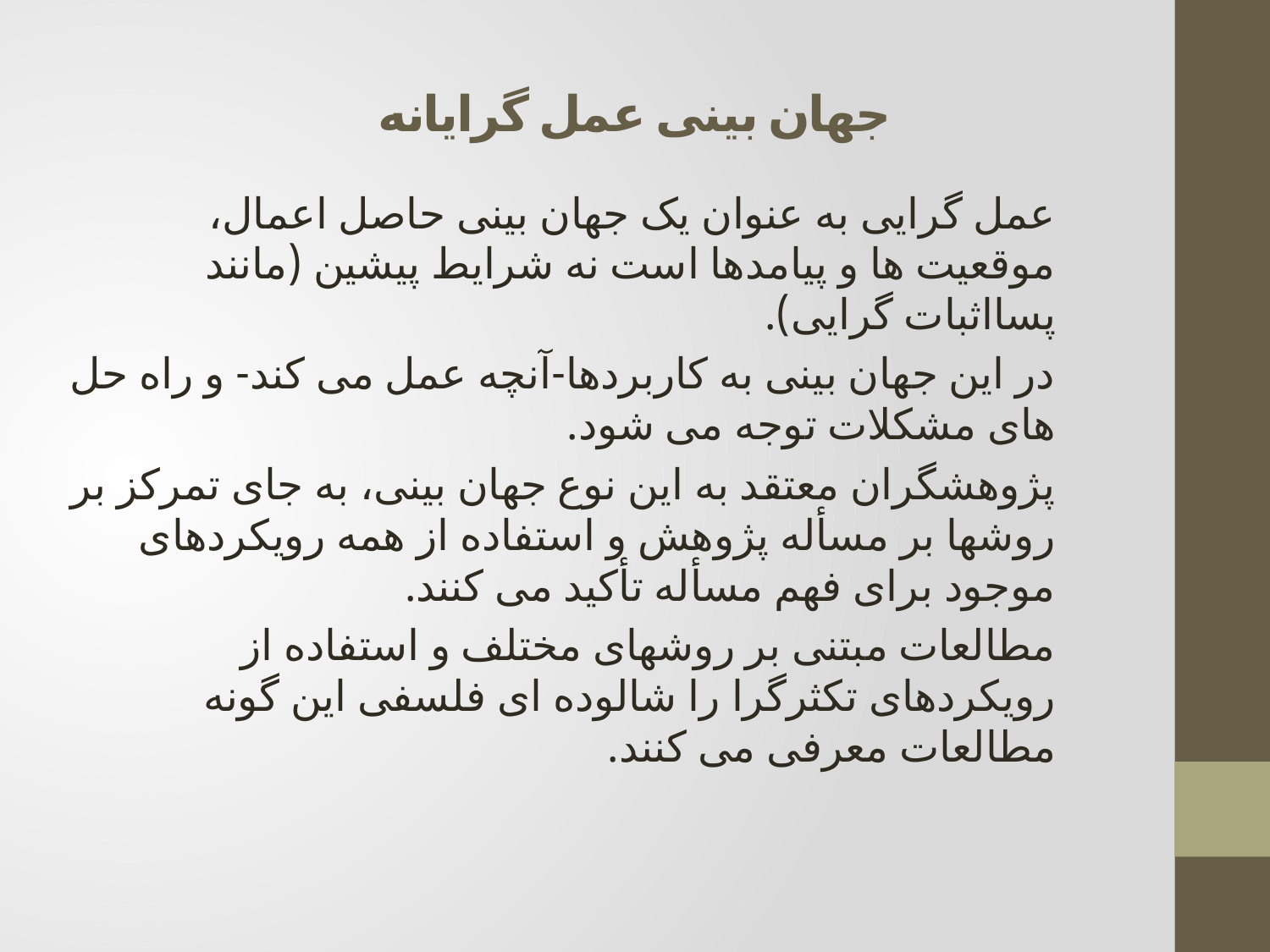

# جهان بینی عمل گرایانه
عمل گرایی به عنوان یک جهان بینی حاصل اعمال، موقعیت ها و پیامدها است نه شرایط پیشین (مانند پسااثبات گرایی).
در این جهان بینی به کاربردها-آنچه عمل می کند- و راه حل های مشکلات توجه می شود.
پژوهشگران معتقد به این نوع جهان بینی، به جای تمرکز بر روشها بر مسأله پژوهش و استفاده از همه رویکردهای موجود برای فهم مسأله تأکید می کنند.
مطالعات مبتنی بر روشهای مختلف و استفاده از رویکردهای تکثرگرا را شالوده ای فلسفی این گونه مطالعات معرفی می کنند.